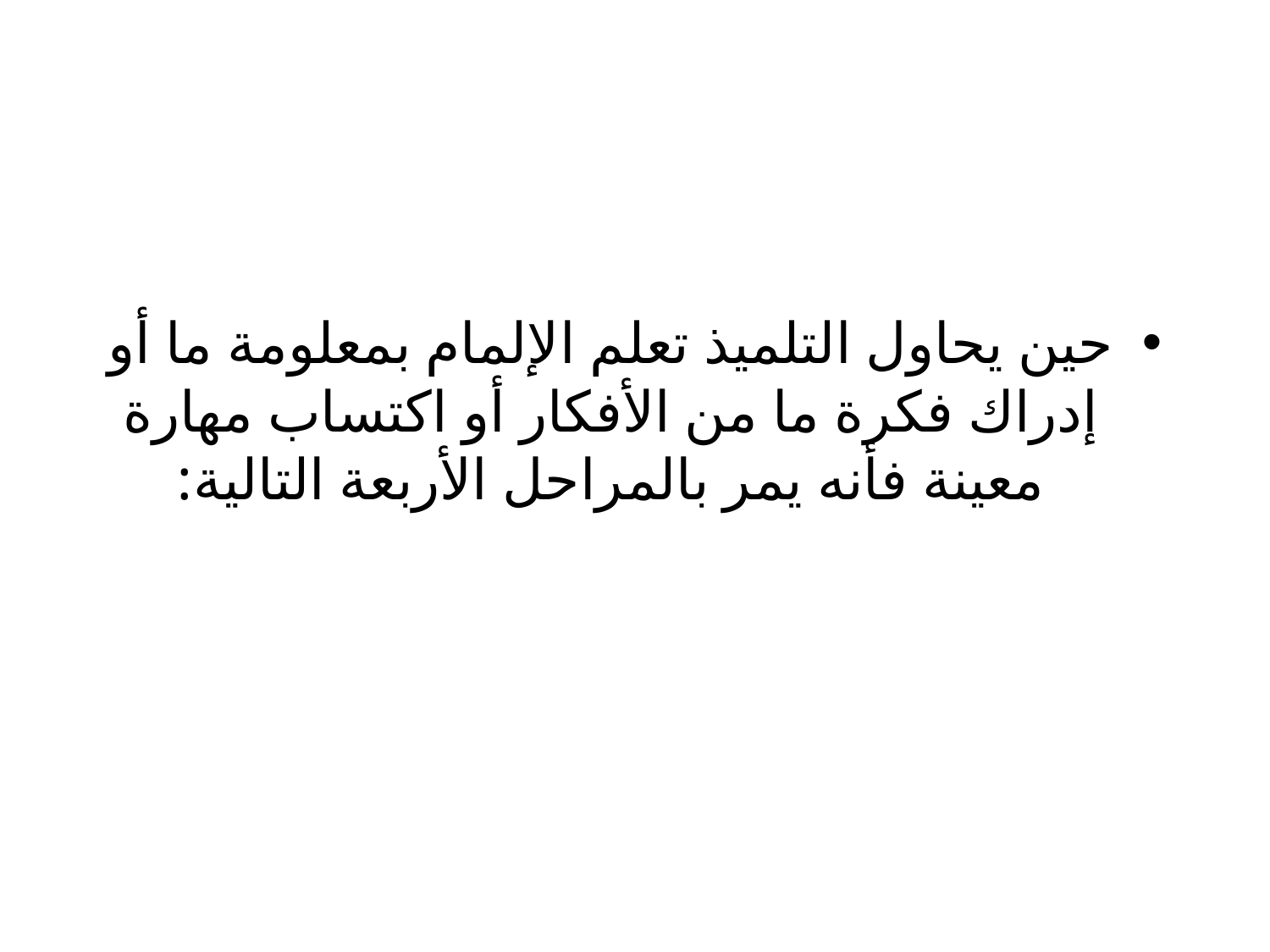

#

حين يحاول التلميذ تعلم الإلمام بمعلومة ما أو إدراك فكرة ما من الأفكار أو اكتساب مهارة معينة فأنه يمر بالمراحل الأربعة التالية: